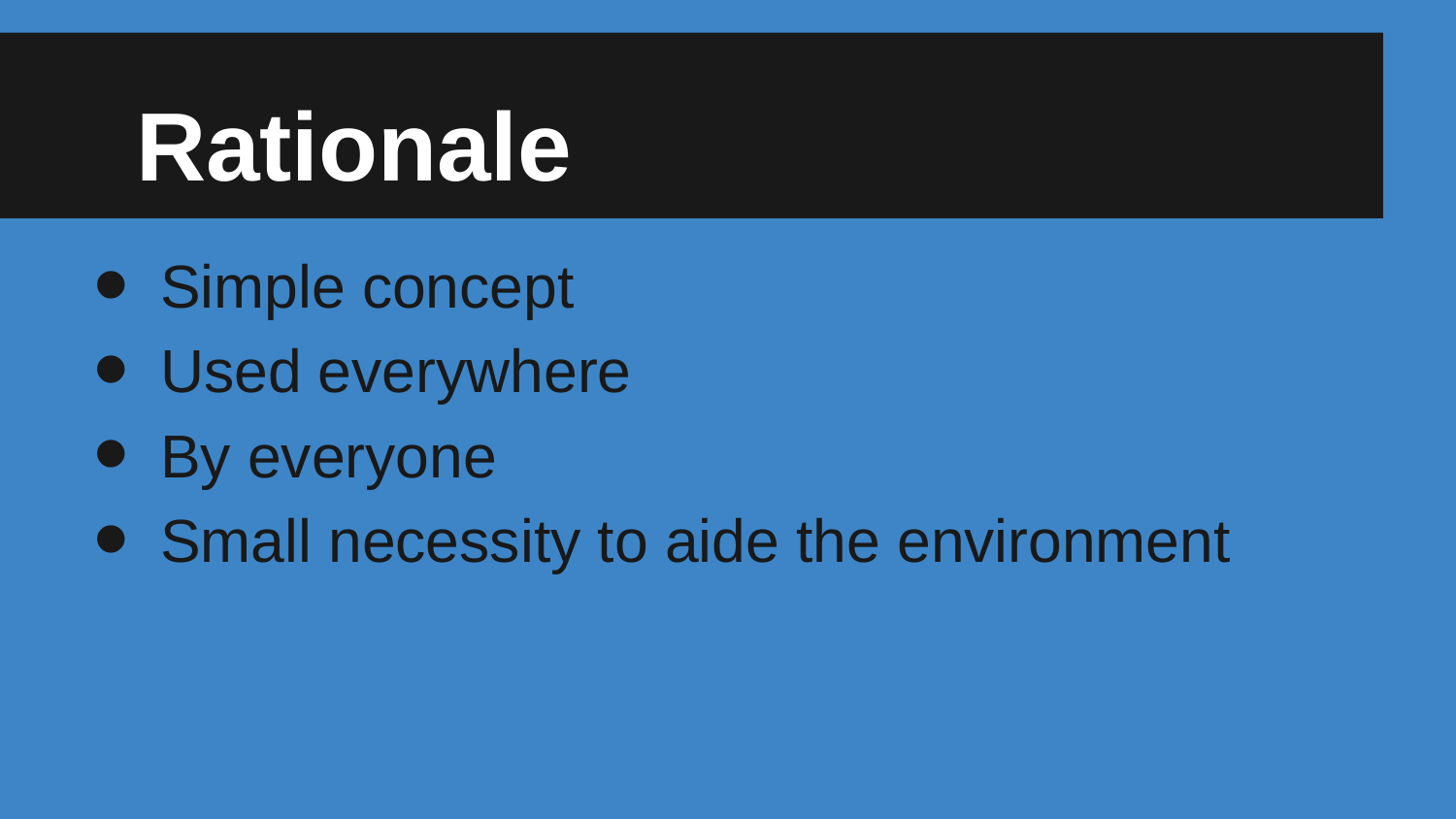

# Rationale
Simple concept
Used everywhere
By everyone
Small necessity to aide the environment